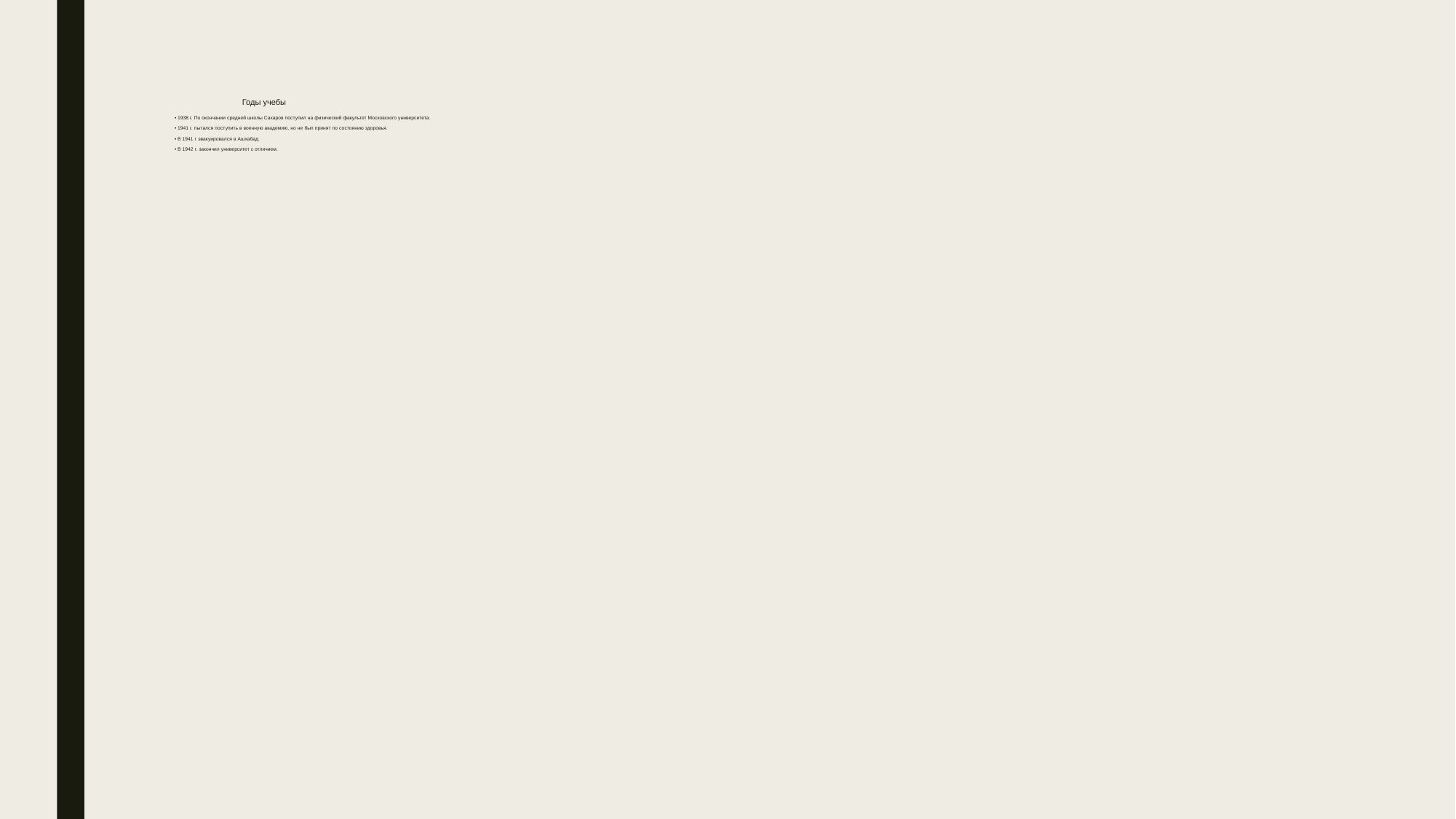

# Годы учебы • 1938 г. По окончании средней школы Сахаров поступил на физический факультет Московского университета. • 1941 г. пытался поступить в военную академию, но не был принят по состоянию здоровья. • В 1941 г эвакуировался в Ашхабад. • В 1942 г. закончил университет с отличием.